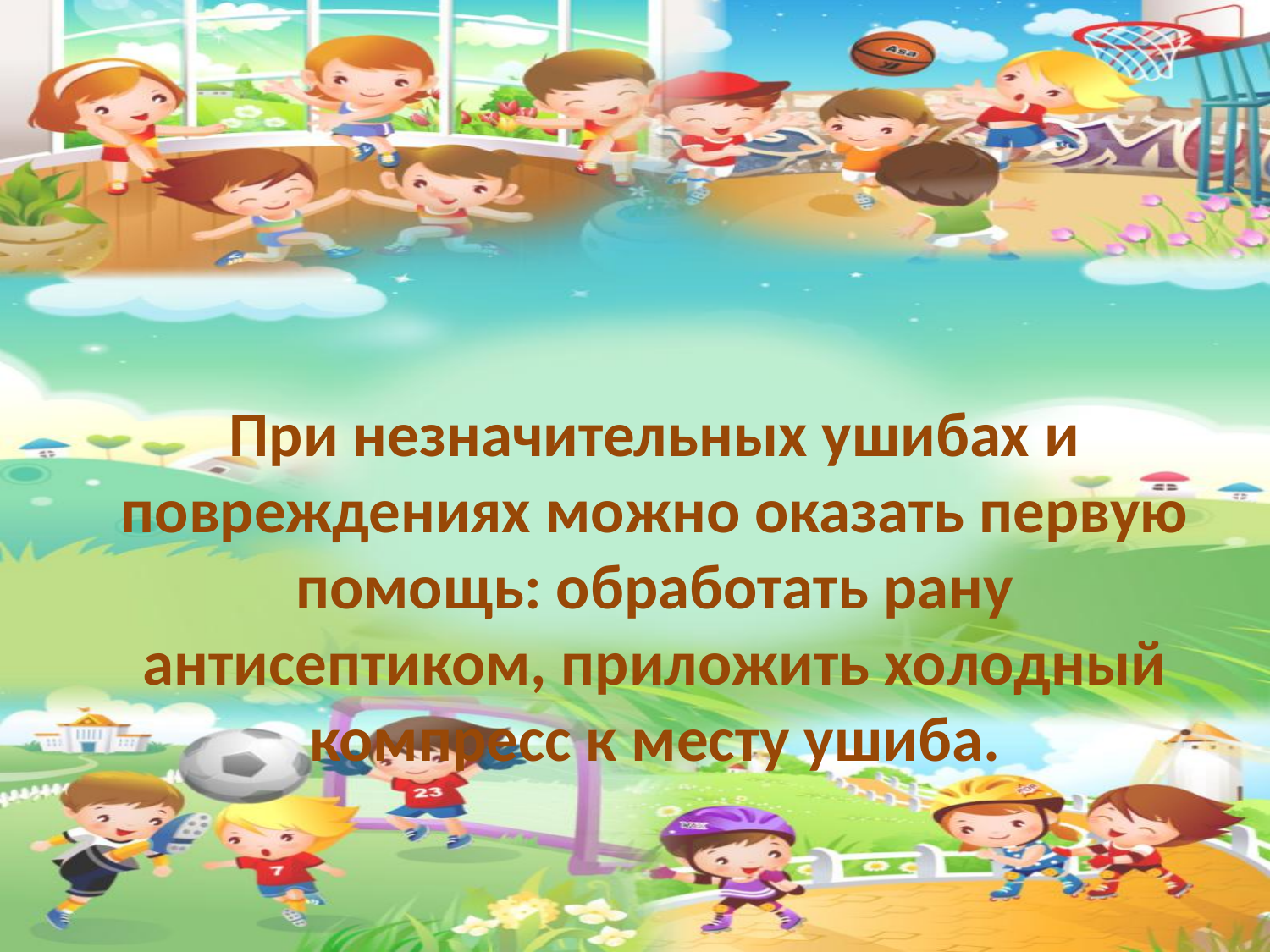

При незначительных ушибах и повреждениях можно оказать первую помощь: обработать рану антисептиком, приложить холодный компресс к месту ушиба.